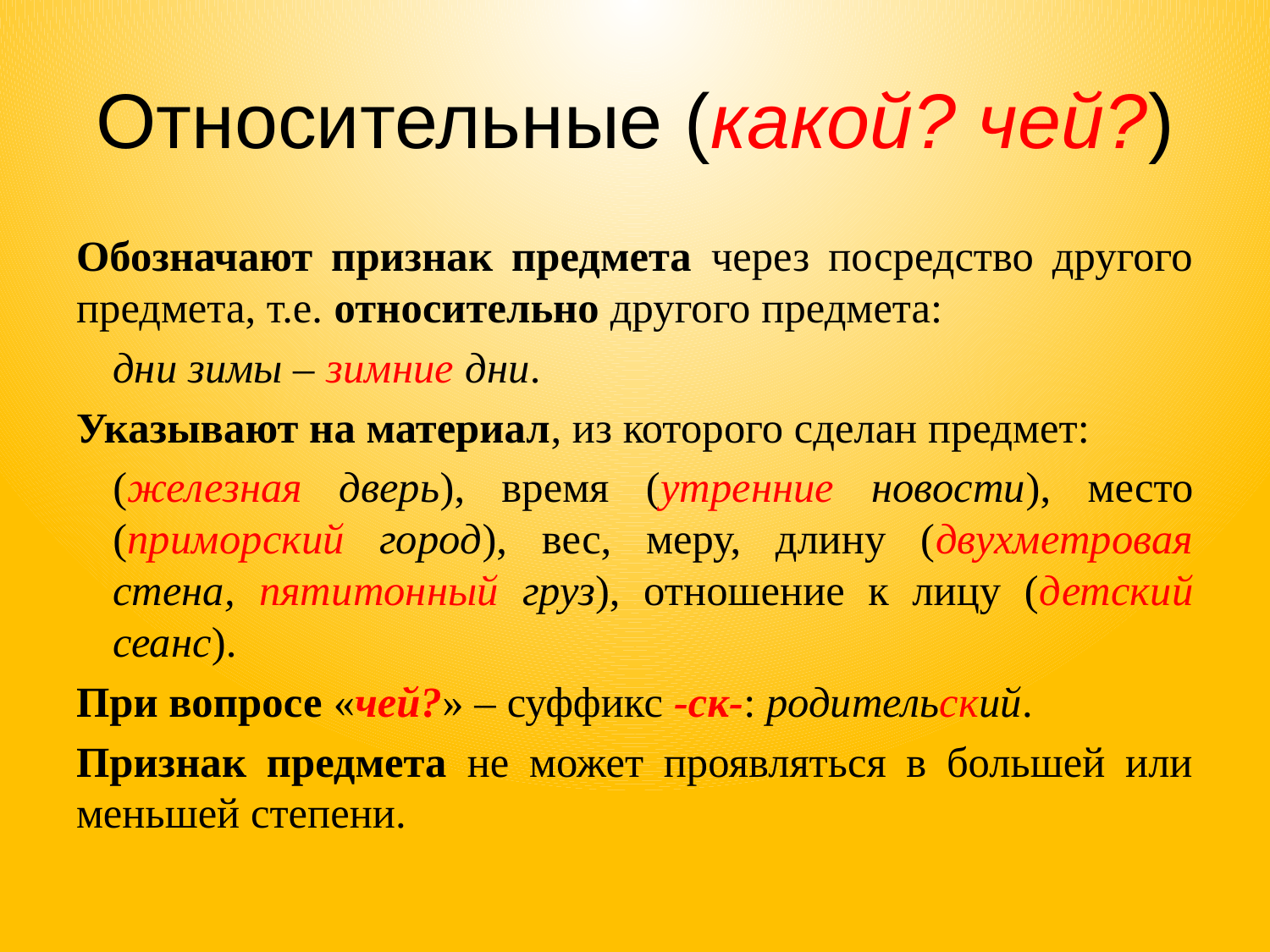

# Относительные (какой? чей?)
Обозначают признак предмета через посредство другого предмета, т.е. относительно другого предмета:
дни зимы – зимние дни.
Указывают на материал, из которого сделан предмет:
(железная дверь), время (утренние новости), место (приморский город), вес, меру, длину (двухметровая стена, пятитонный груз), отношение к лицу (детский сеанс).
При вопросе «чей?» – суффикс -ск-: родительский.
Признак предмета не может проявляться в большей или меньшей степени.